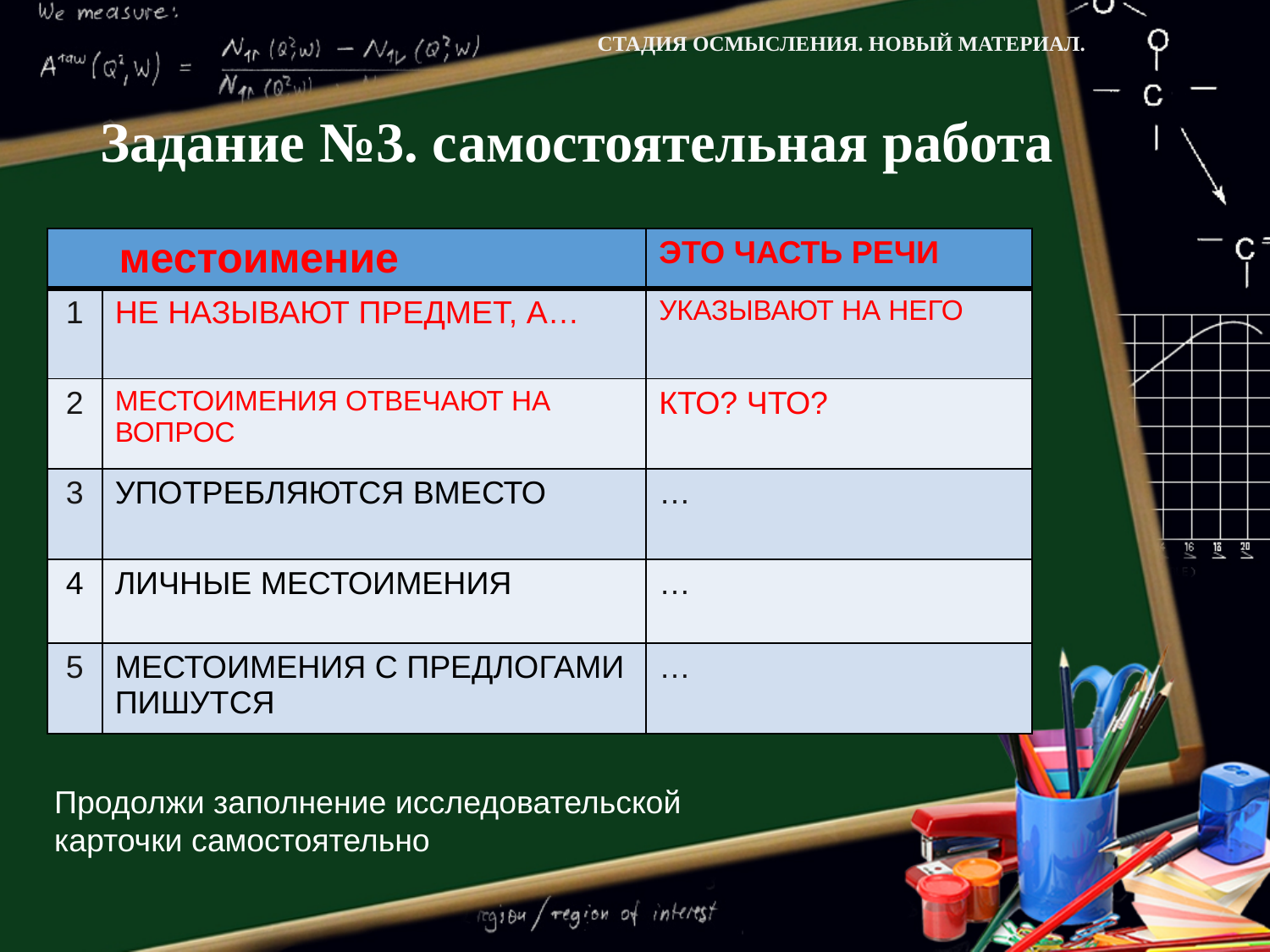

СТАДИЯ ОСМЫСЛЕНИЯ. НОВЫЙ МАТЕРИАЛ.
# Задание №3. самостоятельная работа
| местоимение |  | ЭТО ЧАСТЬ РЕЧИ |
| --- | --- | --- |
| 1 | НЕ НАЗЫВАЮТ ПРЕДМЕТ, А… | УКАЗЫВАЮТ НА НЕГО |
| 2 | МЕСТОИМЕНИЯ ОТВЕЧАЮТ НА ВОПРОС | КТО? ЧТО? |
| 3 | УПОТРЕБЛЯЮТСЯ ВМЕСТО | … |
| 4 | ЛИЧНЫЕ МЕСТОИМЕНИЯ | … |
| 5 | МЕСТОИМЕНИЯ С ПРЕДЛОГАМИ ПИШУТСЯ | … |
Продолжи заполнение исследовательской карточки самостоятельно